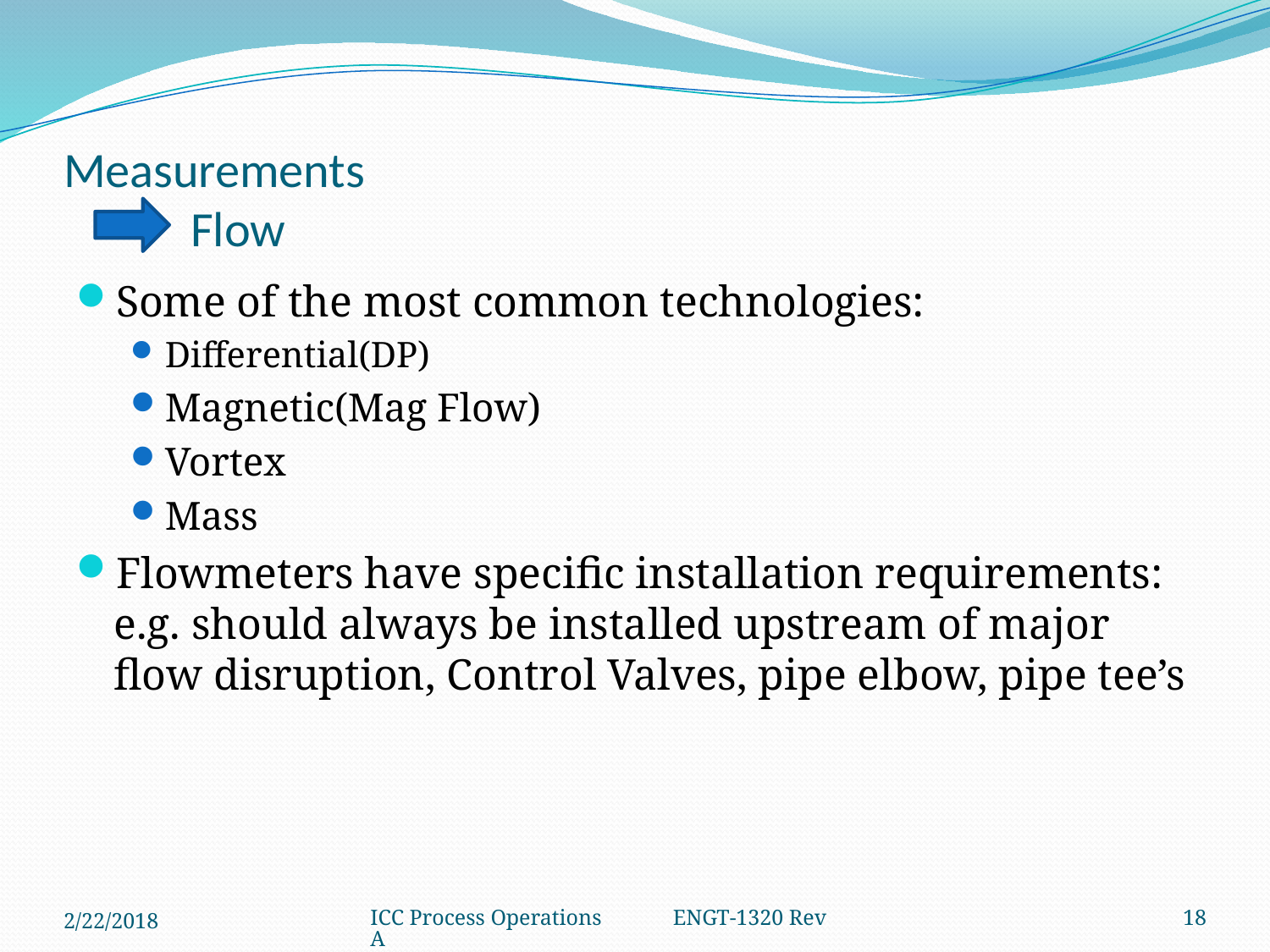

# Measurements Flow

Some of the most common technologies:
Differential(DP)
Magnetic(Mag Flow)
Vortex
Mass
Flowmeters have specific installation requirements: e.g. should always be installed upstream of major flow disruption, Control Valves, pipe elbow, pipe tee’s

2/22/2018
ICC Process Operations             ENGT-1320 Rev A
18